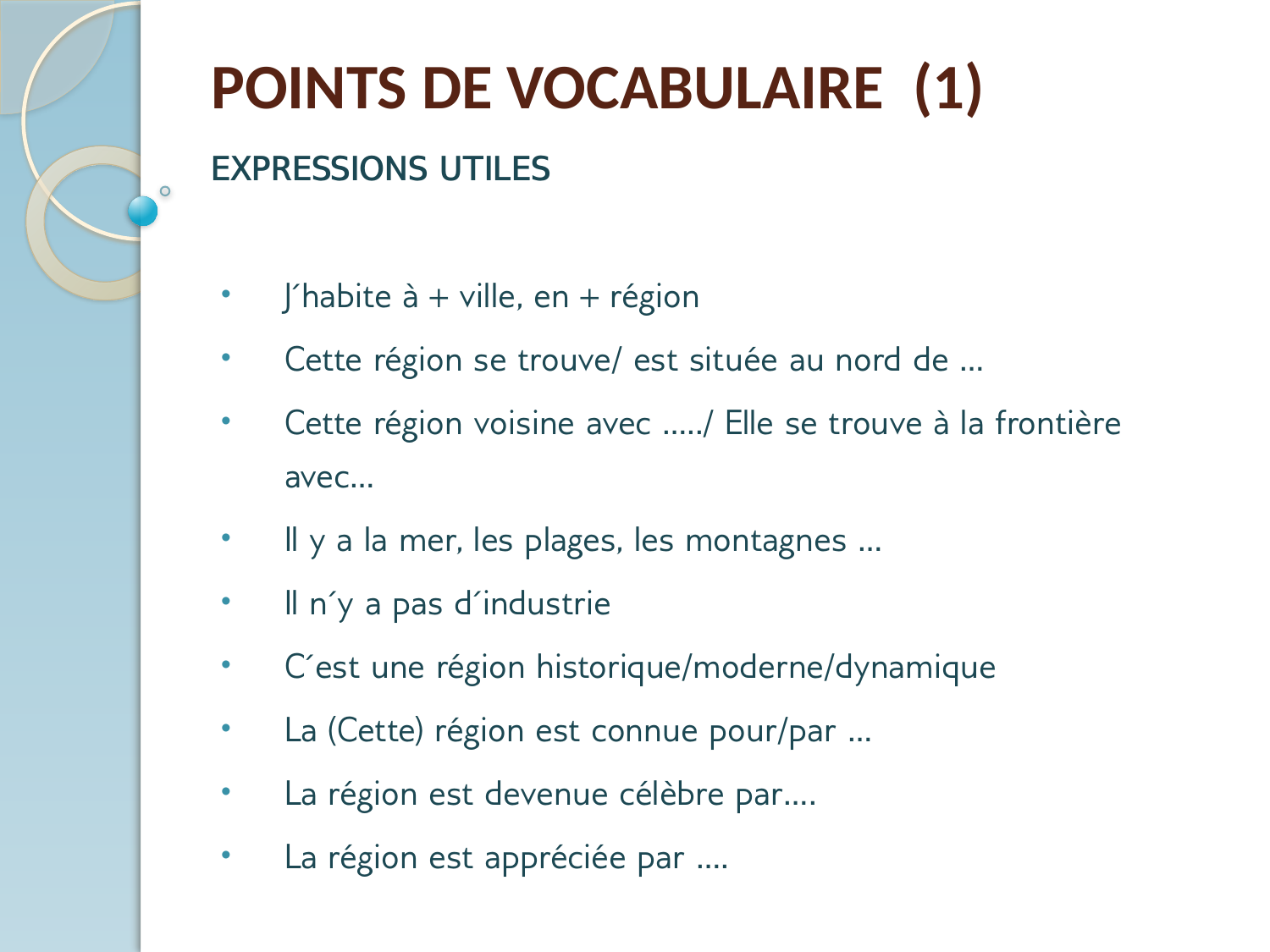

# POINTS DE VOCABULAIRE  (1)
EXPRESSIONS UTILES

J´habite à + ville, en + région
Cette région se trouve/ est située au nord de …
Cette région voisine avec …../ Elle se trouve à la frontière avec…
Il y a la mer, les plages, les montagnes …
Il n´y a pas d´industrie
C´est une région historique/moderne/dynamique
La (Cette) région est connue pour/par …
La région est devenue célèbre par….
La région est appréciée par ….